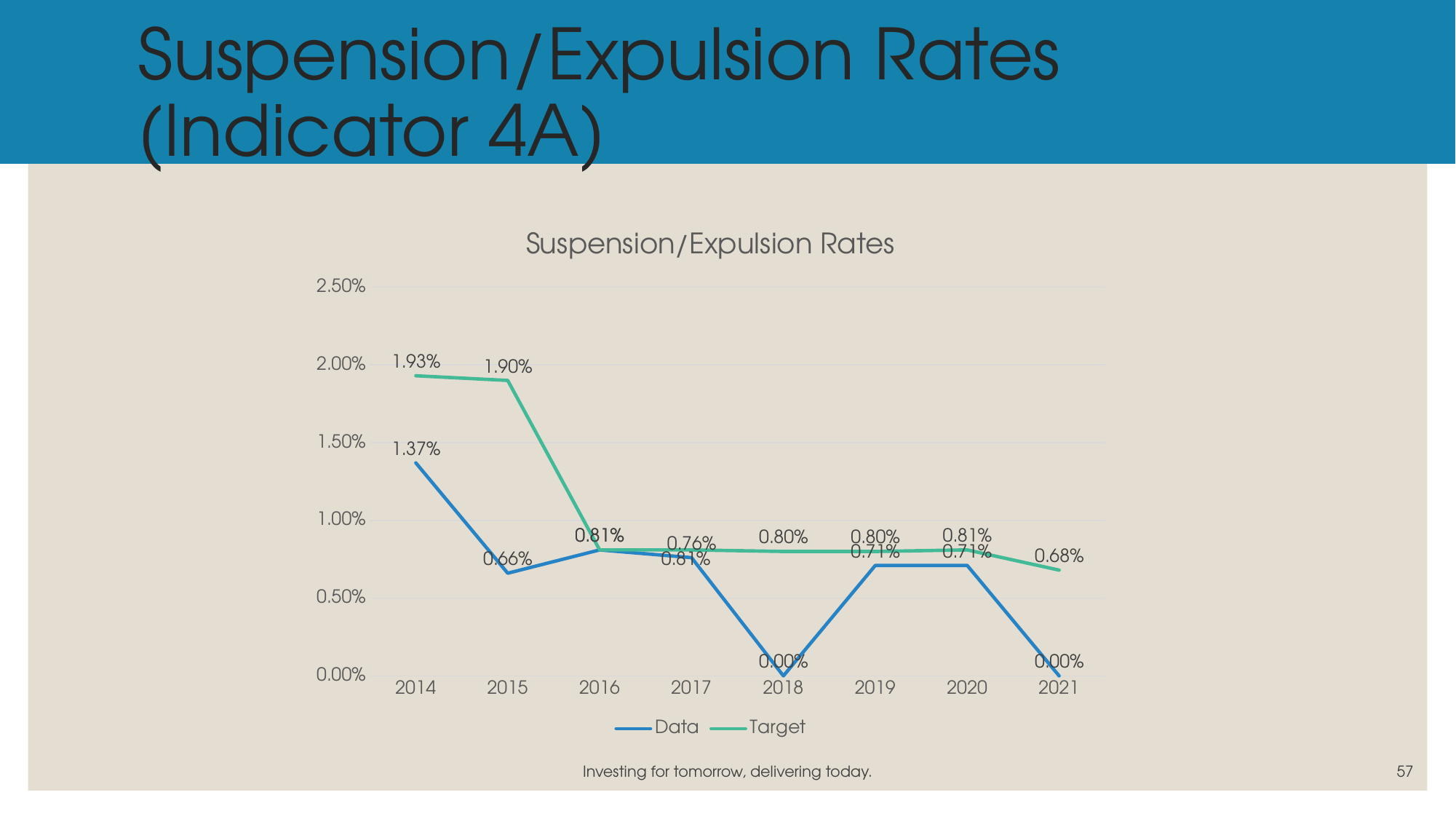

# Suspension/Expulsion Rates (Indicator 4A)

### Chart: Suspension/Expulsion Rates

| Category | Data | Target |
|---|---|---|
| 2014 | 0.0137 | 0.0193 |
| 2015 | 0.0066 | 0.019 |
| 2016 | 0.0081 | 0.0081 |
| 2017 | 0.0076 | 0.0081 |
| 2018 | 0.0 | 0.008 |
| 2019 | 0.0071 | 0.008 |
| 2020 | 0.0071 | 0.0081 |
| 2021 | 0.0 | 0.0068 |
Investing for tomorrow, delivering today.
57